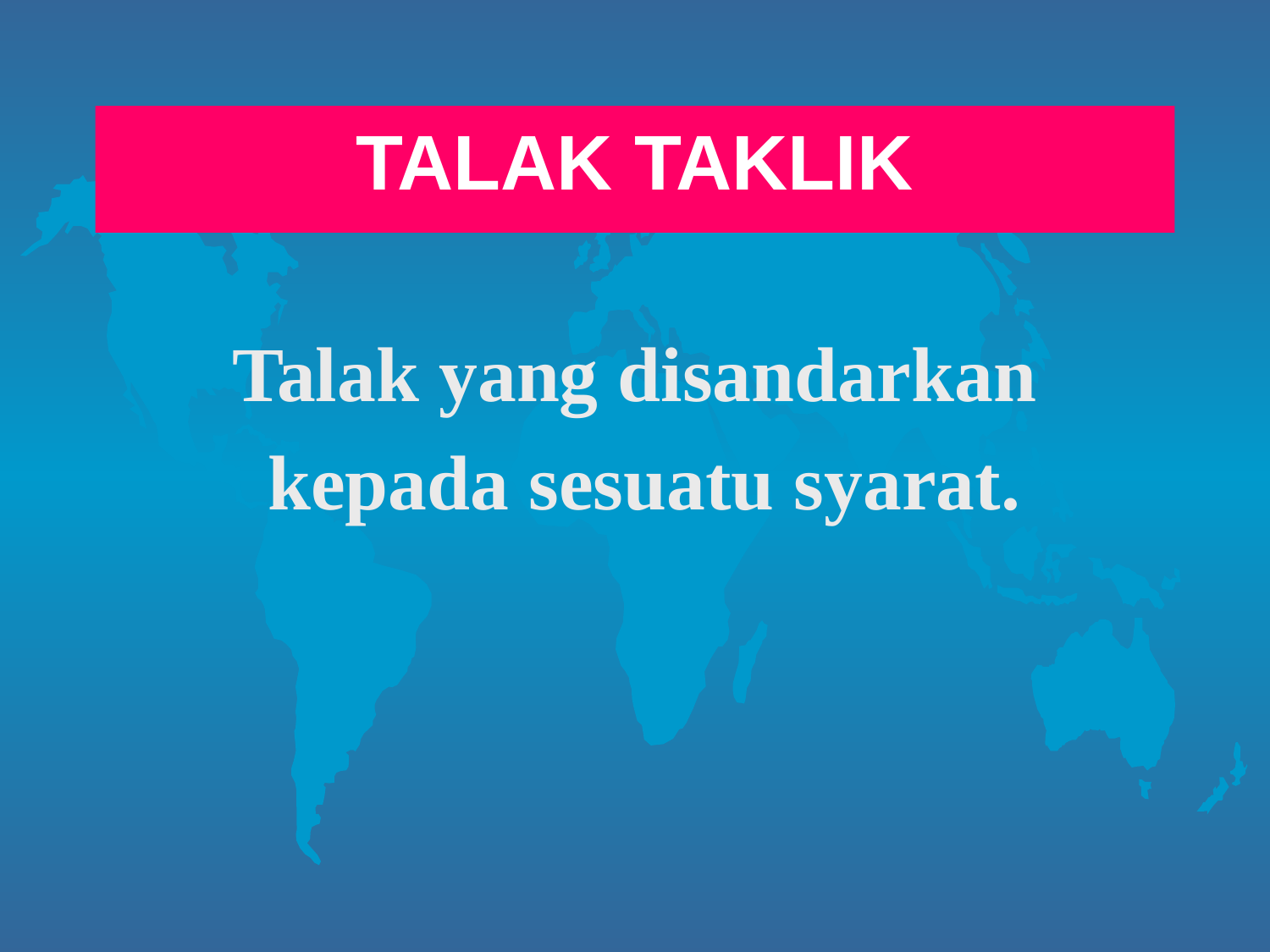

# TALAK TAKLIK
Talak yang disandarkan
 kepada sesuatu syarat.